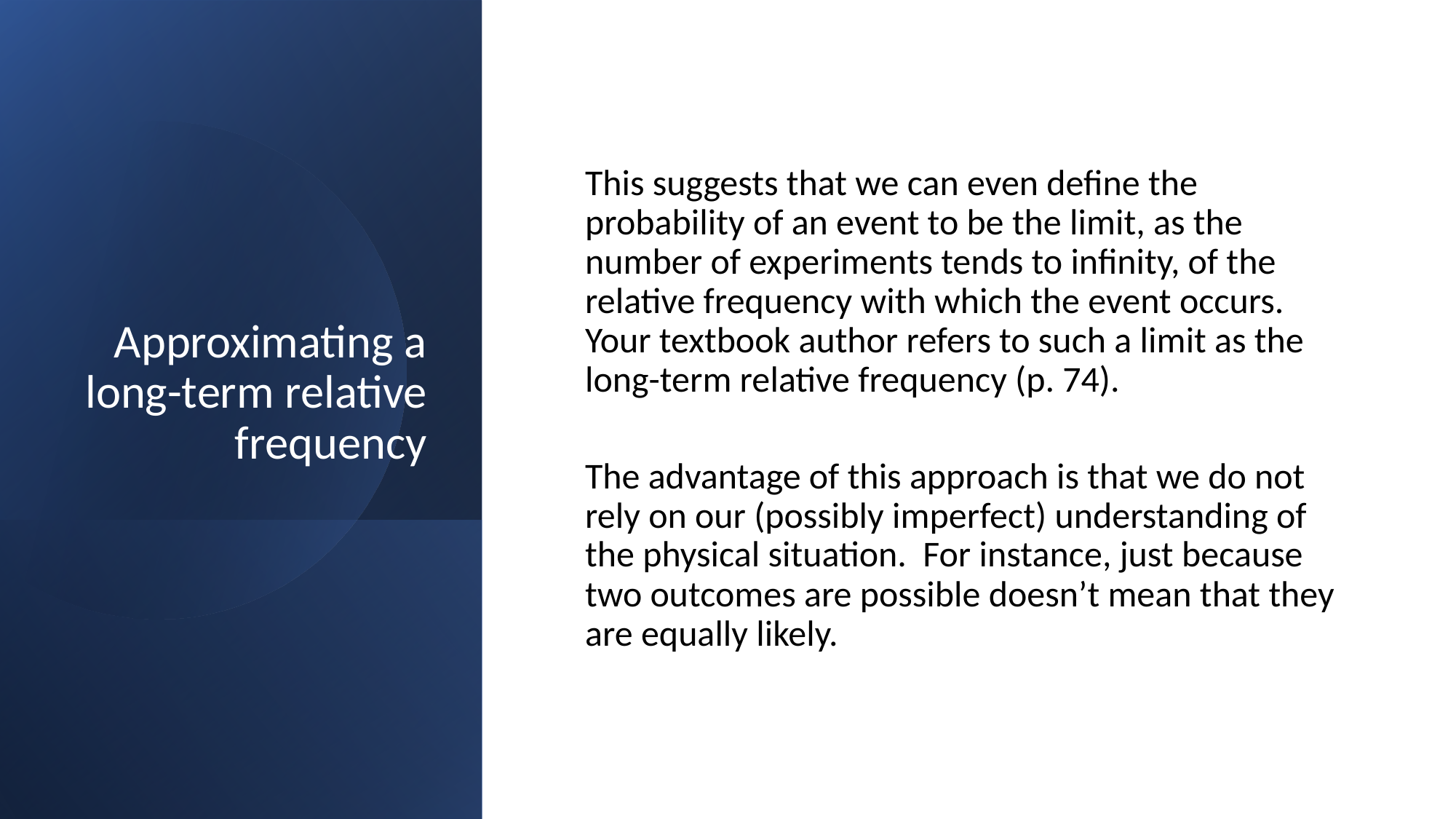

# Approximating a long-term relative frequency
This suggests that we can even define the probability of an event to be the limit, as the number of experiments tends to infinity, of the relative frequency with which the event occurs.  Your textbook author refers to such a limit as the long-term relative frequency (p. 74).

The advantage of this approach is that we do not rely on our (possibly imperfect) understanding of the physical situation.  For instance, just because two outcomes are possible doesn’t mean that they are equally likely.